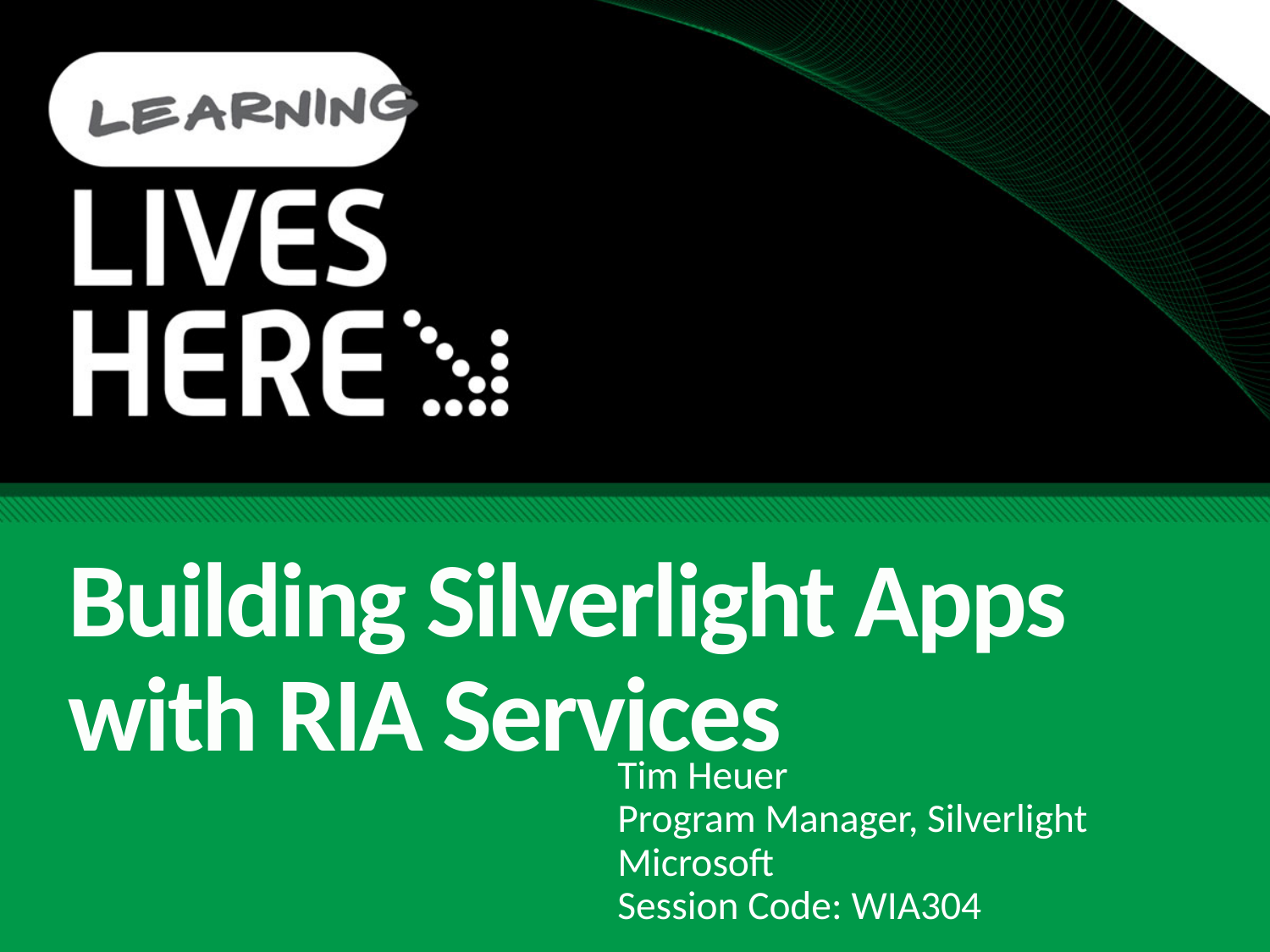

# Building Silverlight Apps with RIA Services
Tim Heuer
Program Manager, Silverlight
Microsoft
Session Code: WIA304